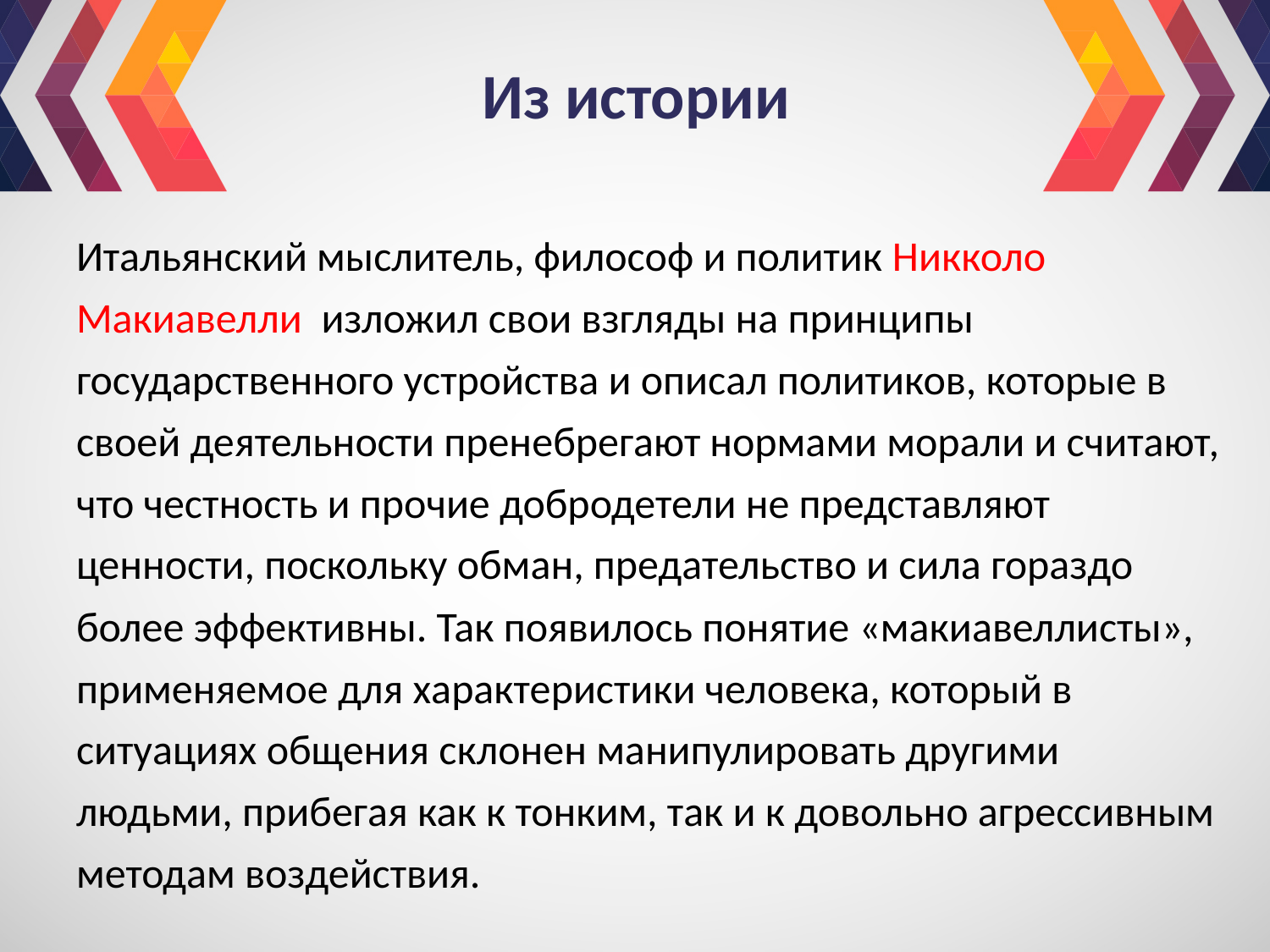

# Из истории
Итальянский мыслитель, философ и политик Никколо Макиавелли  изложил свои взгляды на принципы государственного устройства и описал политиков, которые в своей деятельности пренебрегают нормами морали и считают, что честность и прочие добродетели не представляют ценности, поскольку обман, предательство и сила гораздо более эффективны. Так появилось понятие «макиавеллисты», применяемое для характеристики человека, который в ситуациях общения склонен манипулировать другими людьми, прибегая как к тонким, так и к довольно агрессивным методам воздействия.